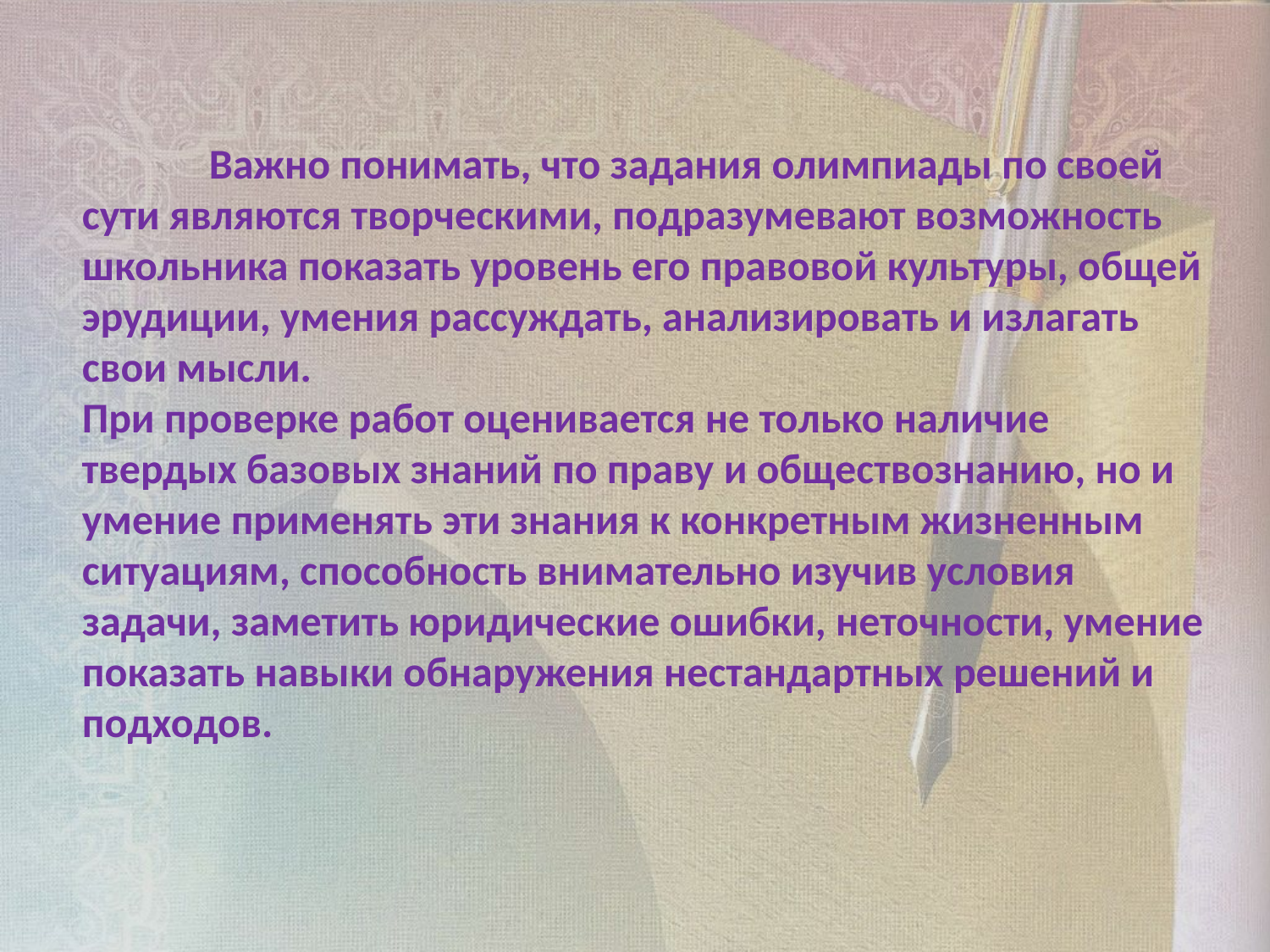

Важно понимать, что задания олимпиады по своей сути являются творческими, подразумевают возможность школьника показать уровень его правовой культуры, общей эрудиции, умения рассуждать, анализировать и излагать свои мысли.
При проверке работ оценивается не только наличие твердых базовых знаний по праву и обществознанию, но и умение применять эти знания к конкретным жизненным ситуациям, способность внимательно изучив условия задачи, заметить юридические ошибки, неточности, умение показать навыки обнаружения нестандартных решений и подходов.